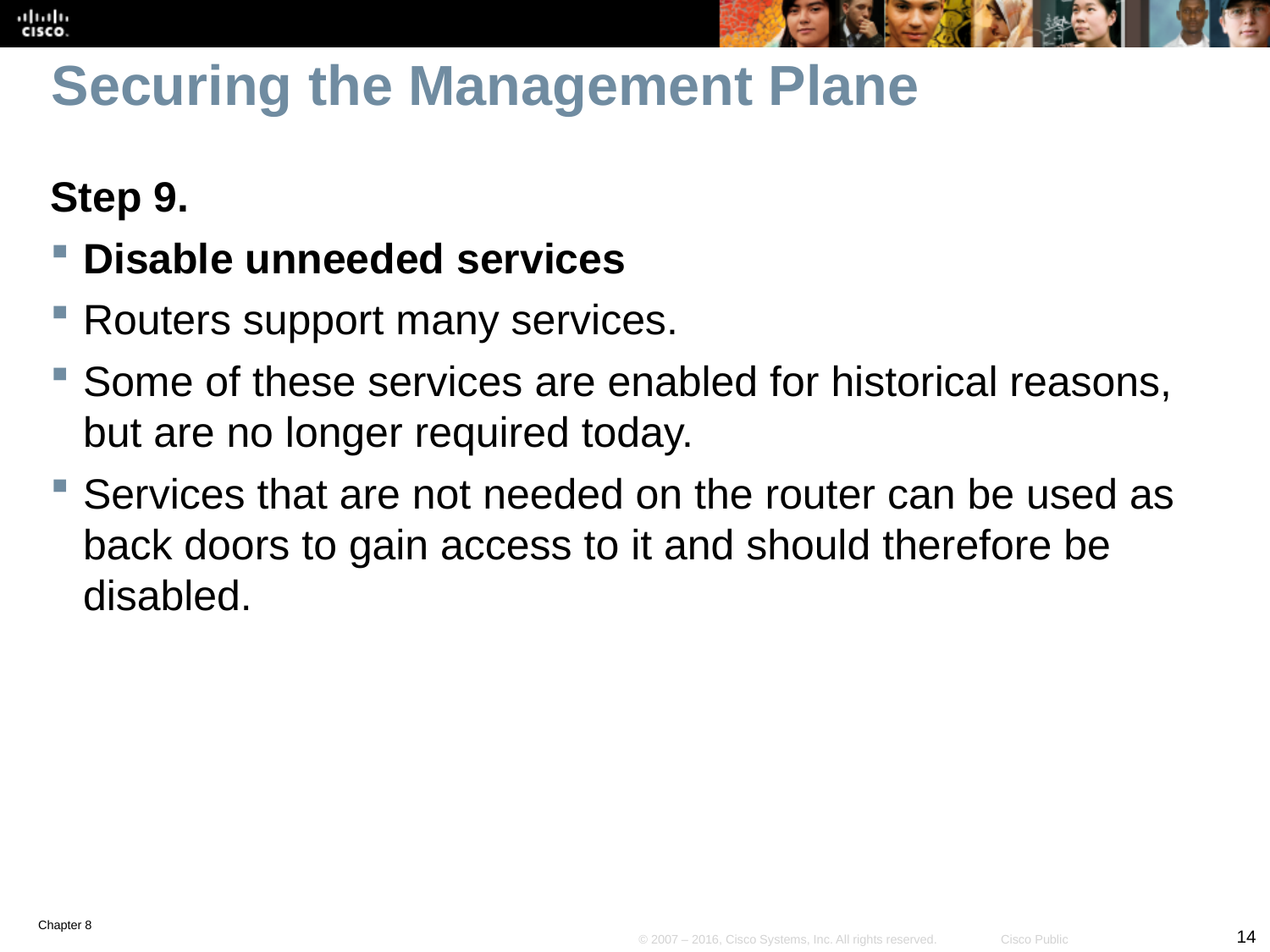

# Securing the Management Plane
Step 9.
Disable unneeded services
Routers support many services.
Some of these services are enabled for historical reasons, but are no longer required today.
Services that are not needed on the router can be used as back doors to gain access to it and should therefore be disabled.